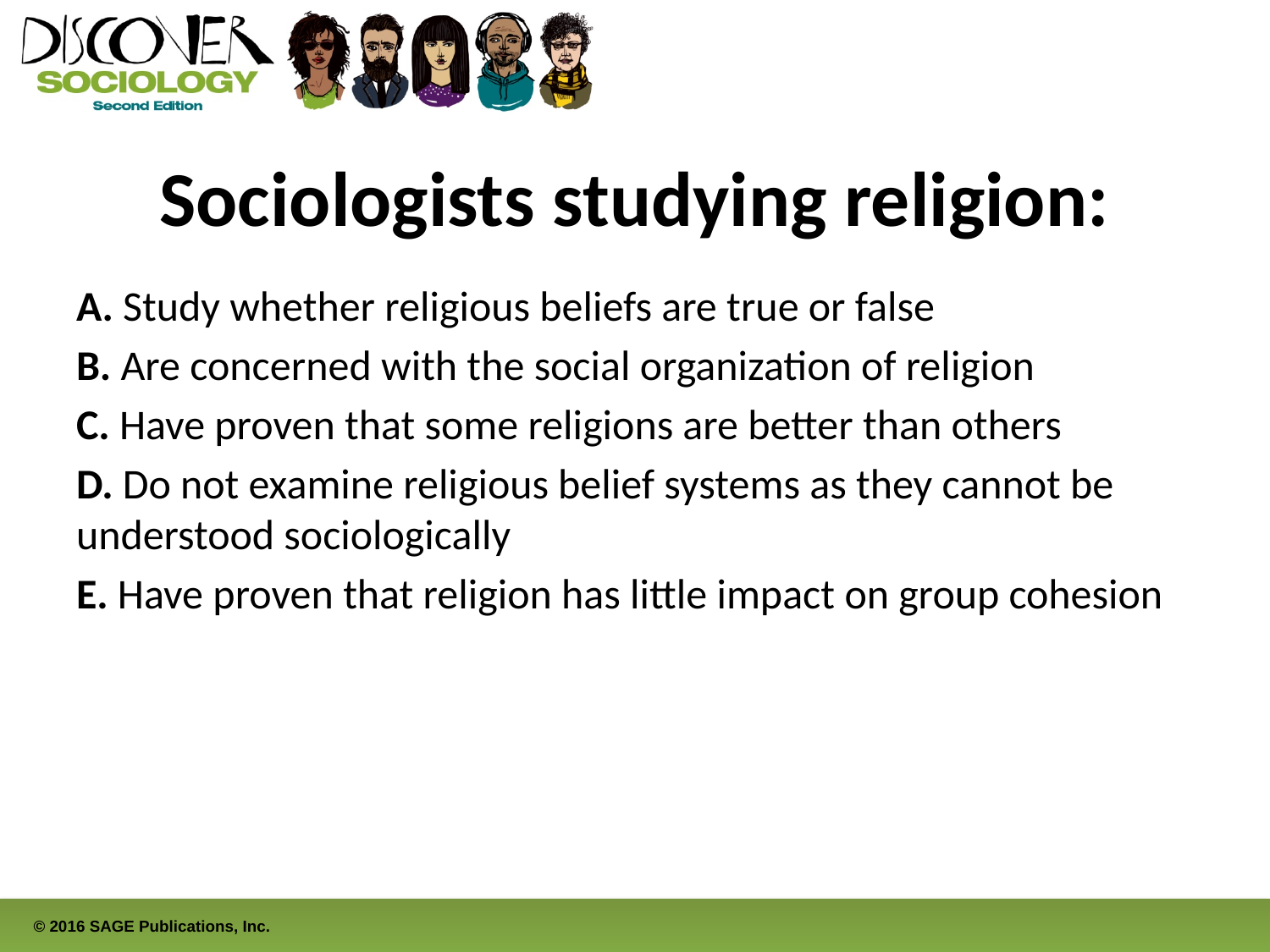

# Sociologists studying religion:
A. Study whether religious beliefs are true or false
B. Are concerned with the social organization of religion
C. Have proven that some religions are better than others
D. Do not examine religious belief systems as they cannot be understood sociologically
E. Have proven that religion has little impact on group cohesion